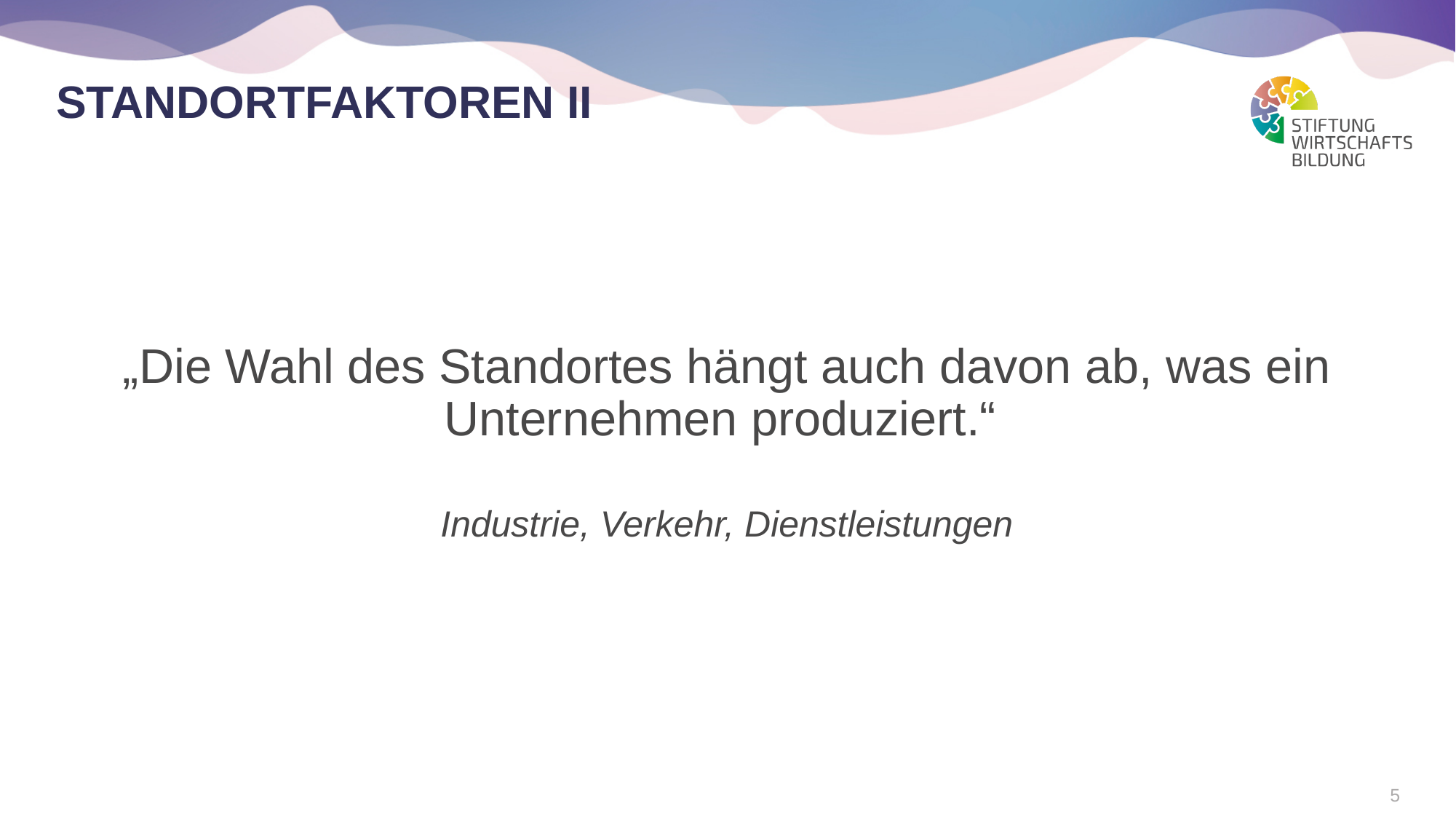

# Standortfaktoren II

„Die Wahl des Standortes hängt auch davon ab, was ein Unternehmen produziert.“

Industrie, Verkehr, Dienstleistungen

5